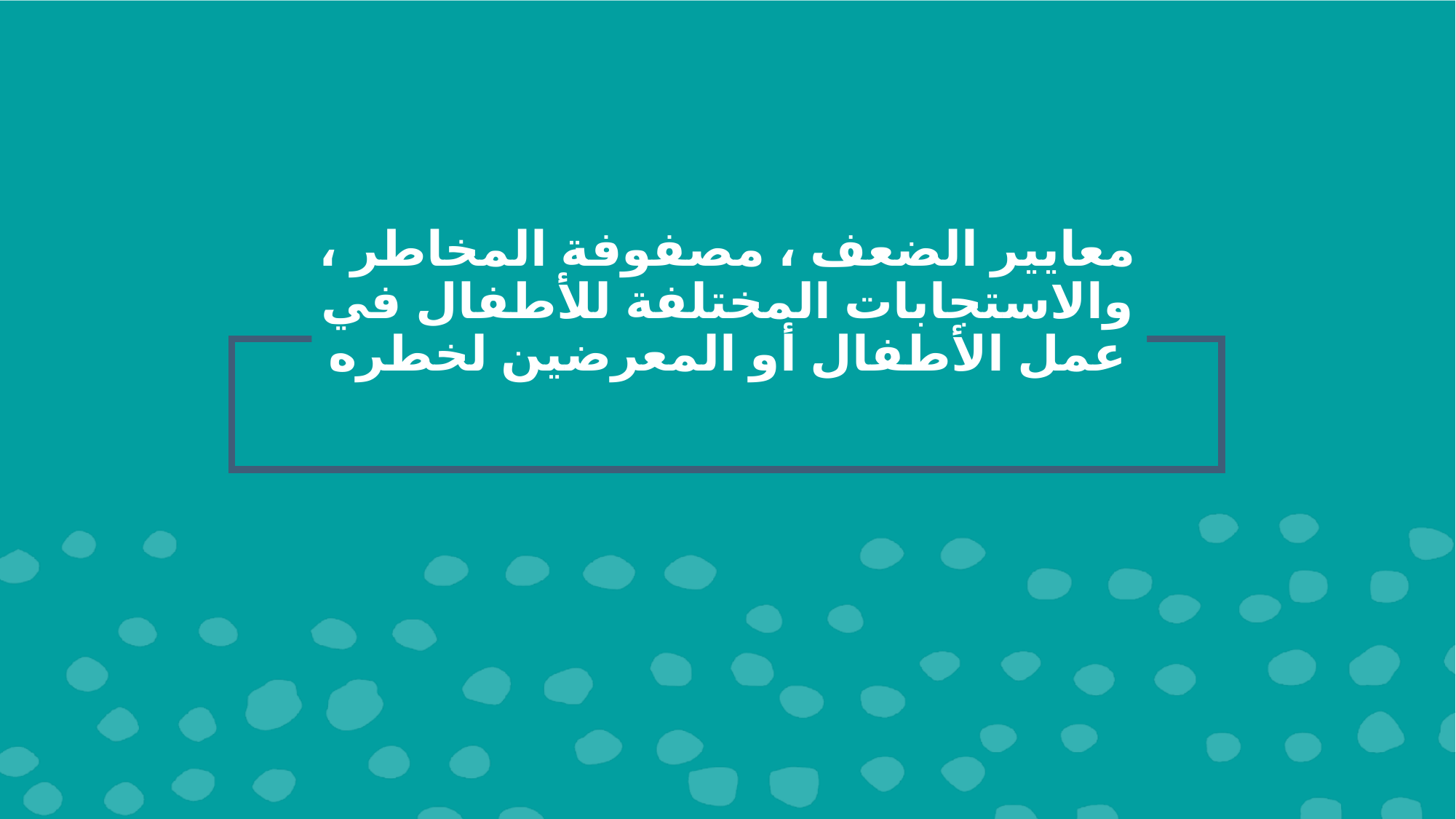

# معايير الضعف ، مصفوفة المخاطر ، والاستجابات المختلفة للأطفال في عمل الأطفال أو المعرضين لخطره